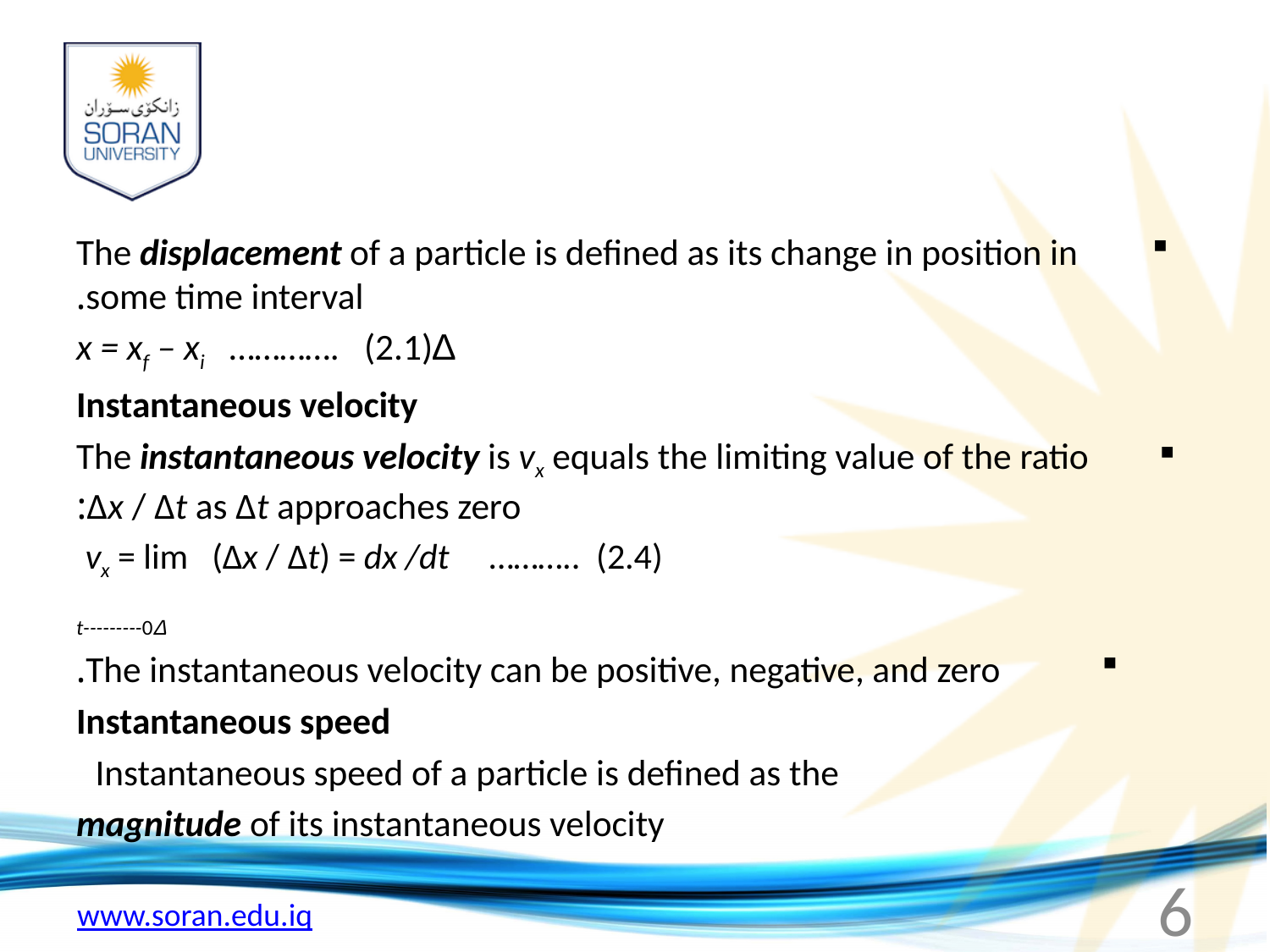

#
The displacement of a particle is defined as its change in position in some time interval.
∆x = xf – xi   ………….   (2.1)
Instantaneous velocity
The instantaneous velocity is vx equals the limiting value of the ratio ∆x / ∆t as ∆t approaches zero:
                vx = lim   (∆x / ∆t) = dx /dt     ………..  (2.4)
                       ∆t---------0
The instantaneous velocity can be positive, negative, and zero.
Instantaneous speed
          Instantaneous speed of a particle is defined as the
          magnitude of its instantaneous velocity
6